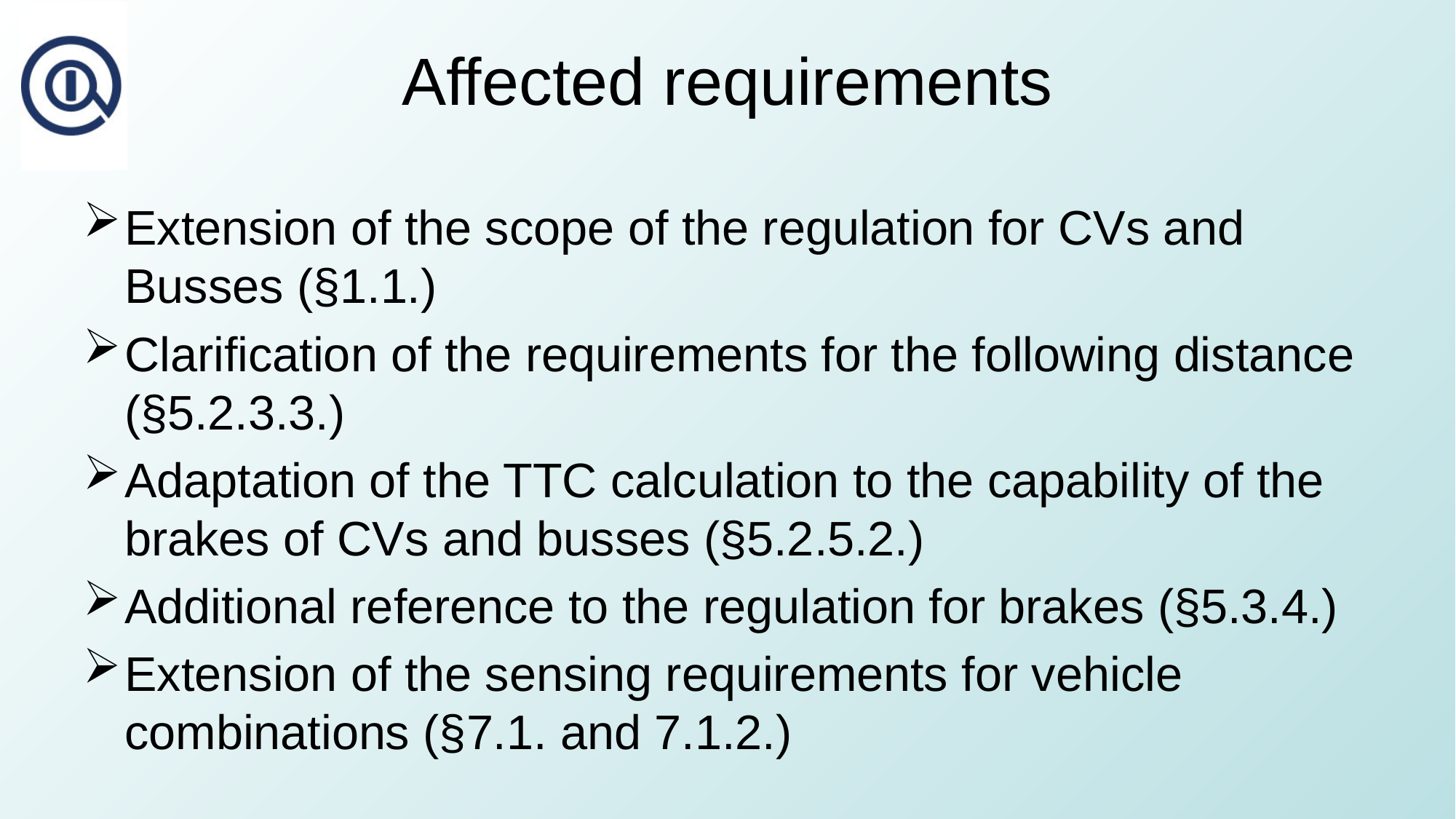

# Affected requirements
Extension of the scope of the regulation for CVs and Busses (§1.1.)
Clarification of the requirements for the following distance (§5.2.3.3.)
Adaptation of the TTC calculation to the capability of the brakes of CVs and busses (§5.2.5.2.)
Additional reference to the regulation for brakes (§5.3.4.)
Extension of the sensing requirements for vehicle combinations (§7.1. and 7.1.2.)